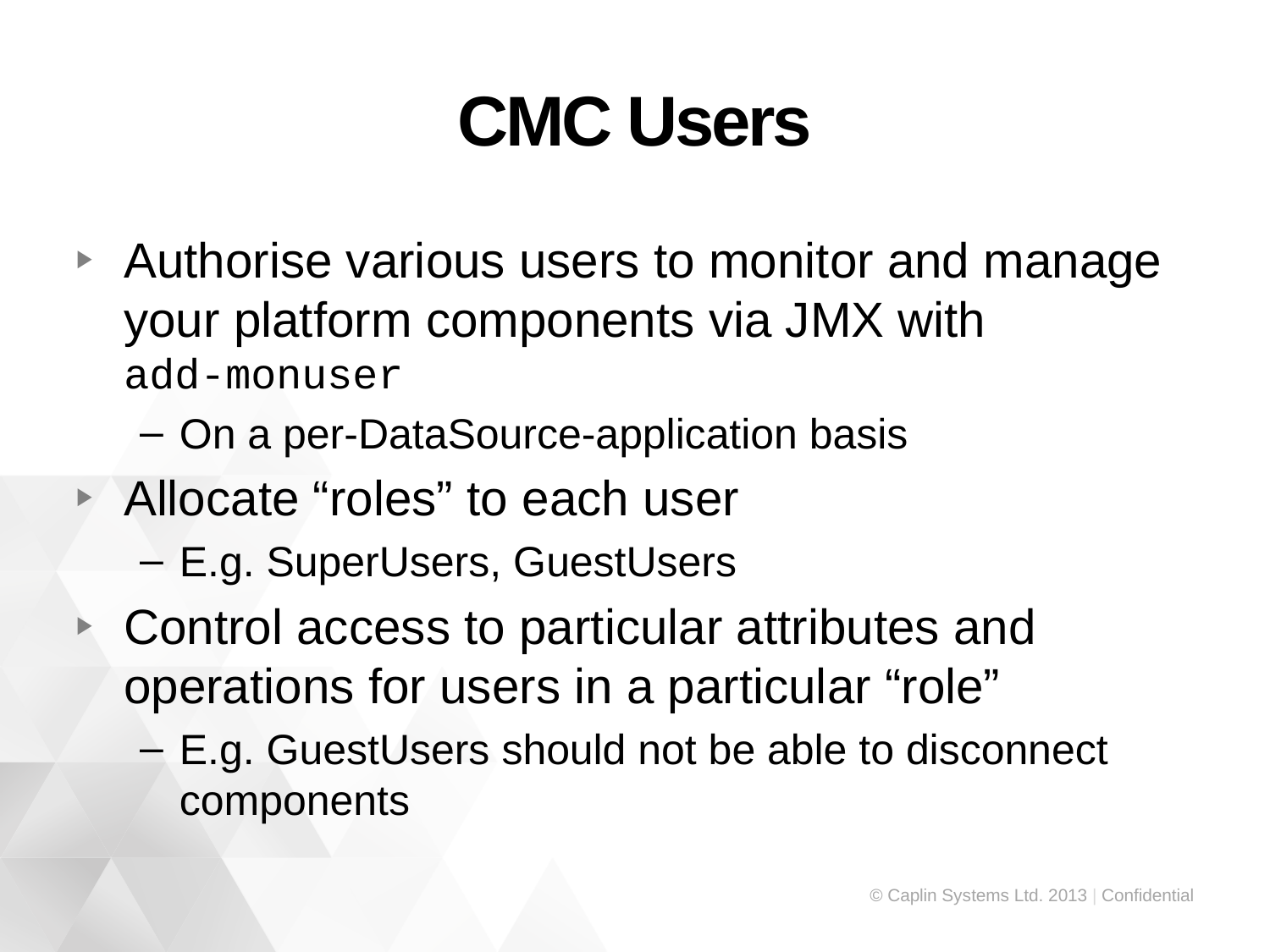

# CMC Users
Authorise various users to monitor and manage your platform components via JMX with
add-monuser
On a per-DataSource-application basis
Allocate “roles” to each user
E.g. SuperUsers, GuestUsers
Control access to particular attributes and operations for users in a particular “role”
E.g. GuestUsers should not be able to disconnect components